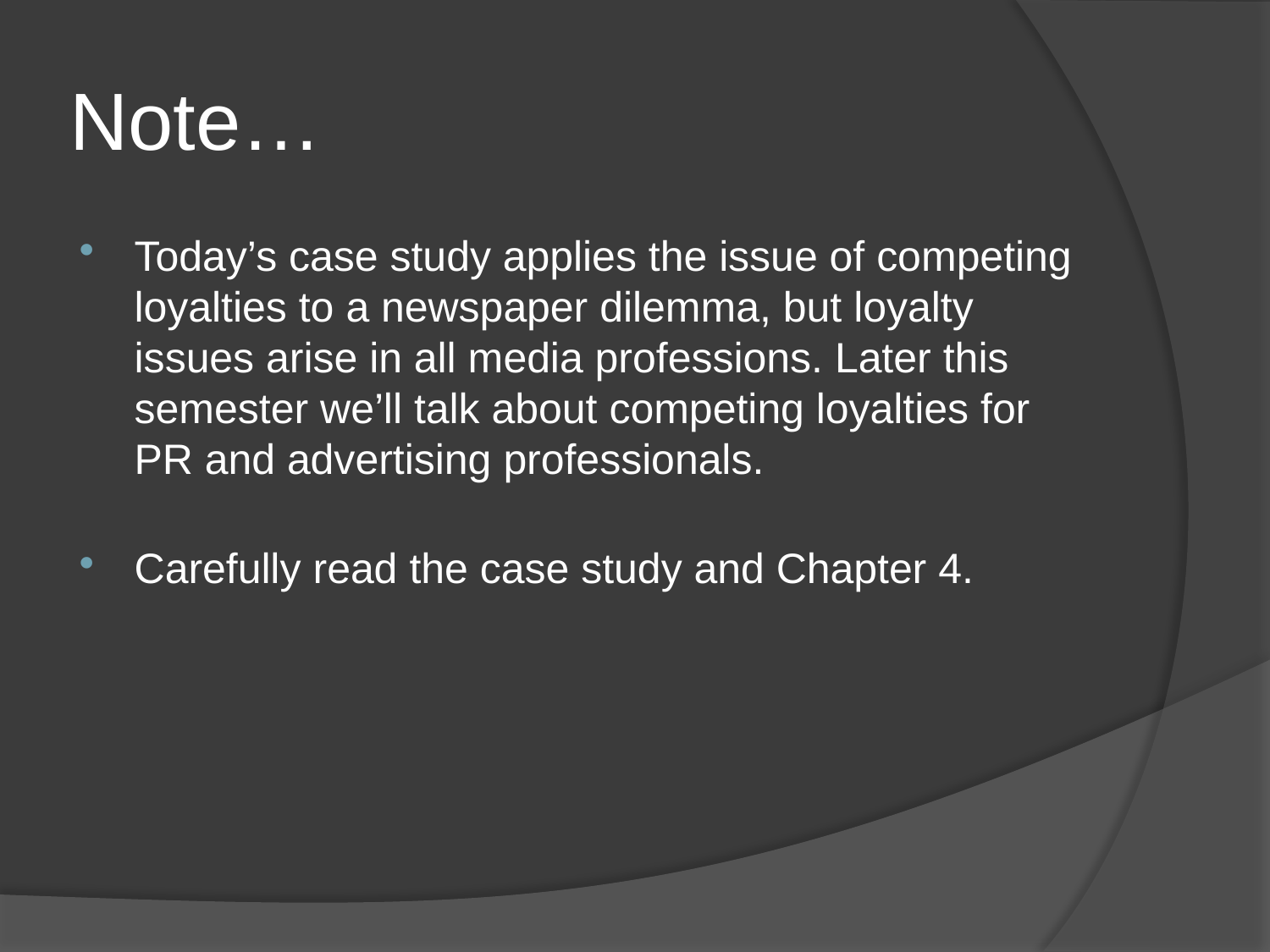

# Note…
Today’s case study applies the issue of competing loyalties to a newspaper dilemma, but loyalty issues arise in all media professions. Later this semester we’ll talk about competing loyalties for PR and advertising professionals.
Carefully read the case study and Chapter 4.